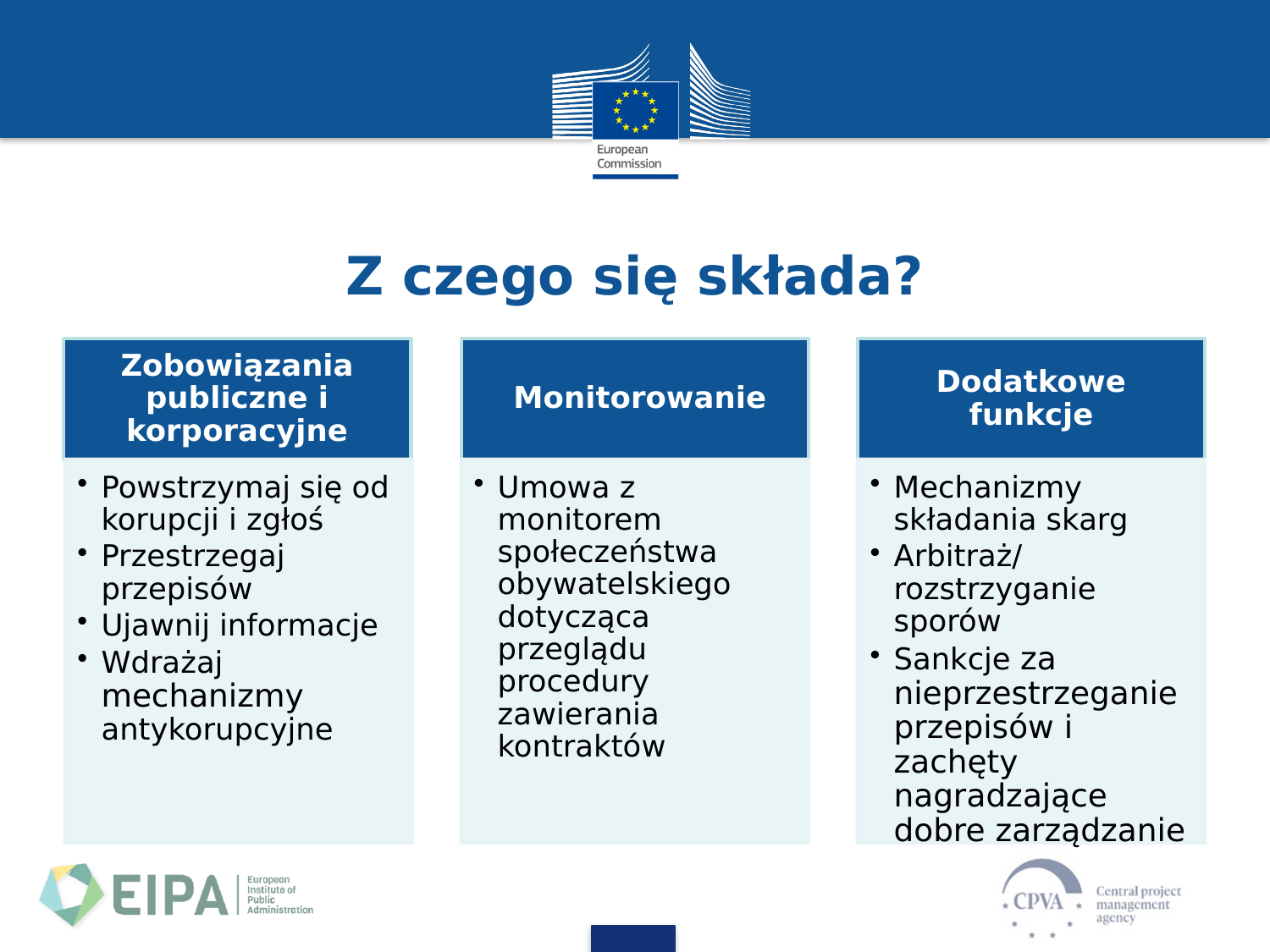

# Z czego się składa?
Zobowiązania publiczne i korporacyjne
Powstrzymaj się od korupcji i zgłoś
Przestrzegaj przepisów
Ujawnij informacje
Wdrażaj mechanizmy antykorupcyjne
 Monitorowanie
Umowa z monitorem społeczeństwa obywatelskiego dotycząca przeglądu procedury zawierania kontraktów
Dodatkowe funkcje
Mechanizmy składania skarg
Arbitraż/rozstrzyganie sporów
Sankcje za nieprzestrzeganie przepisów i zachęty nagradzające dobre zarządzanie